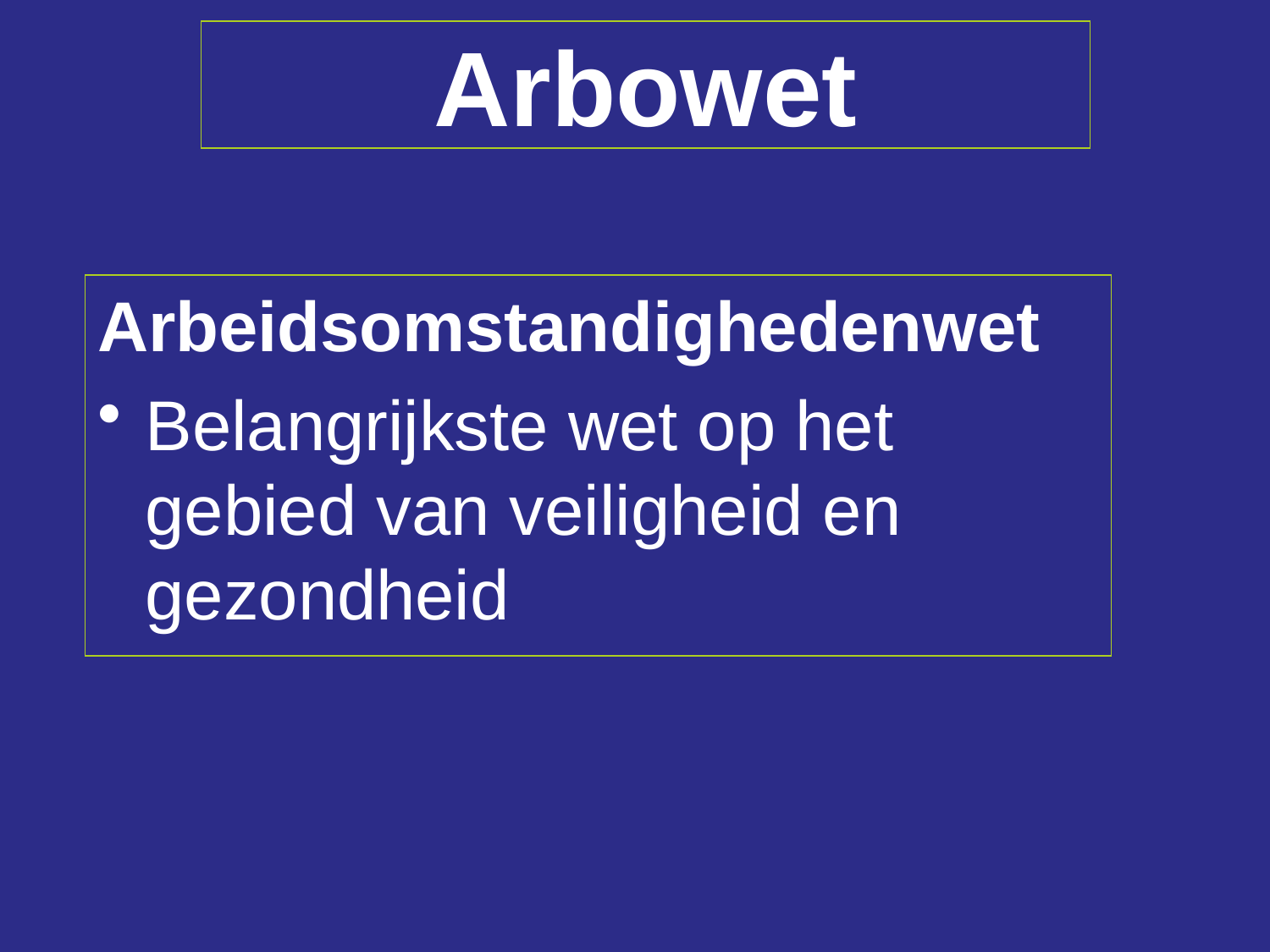

# Arbowet
Arbeidsomstandighedenwet
Belangrijkste wet op het gebied van veiligheid en gezondheid